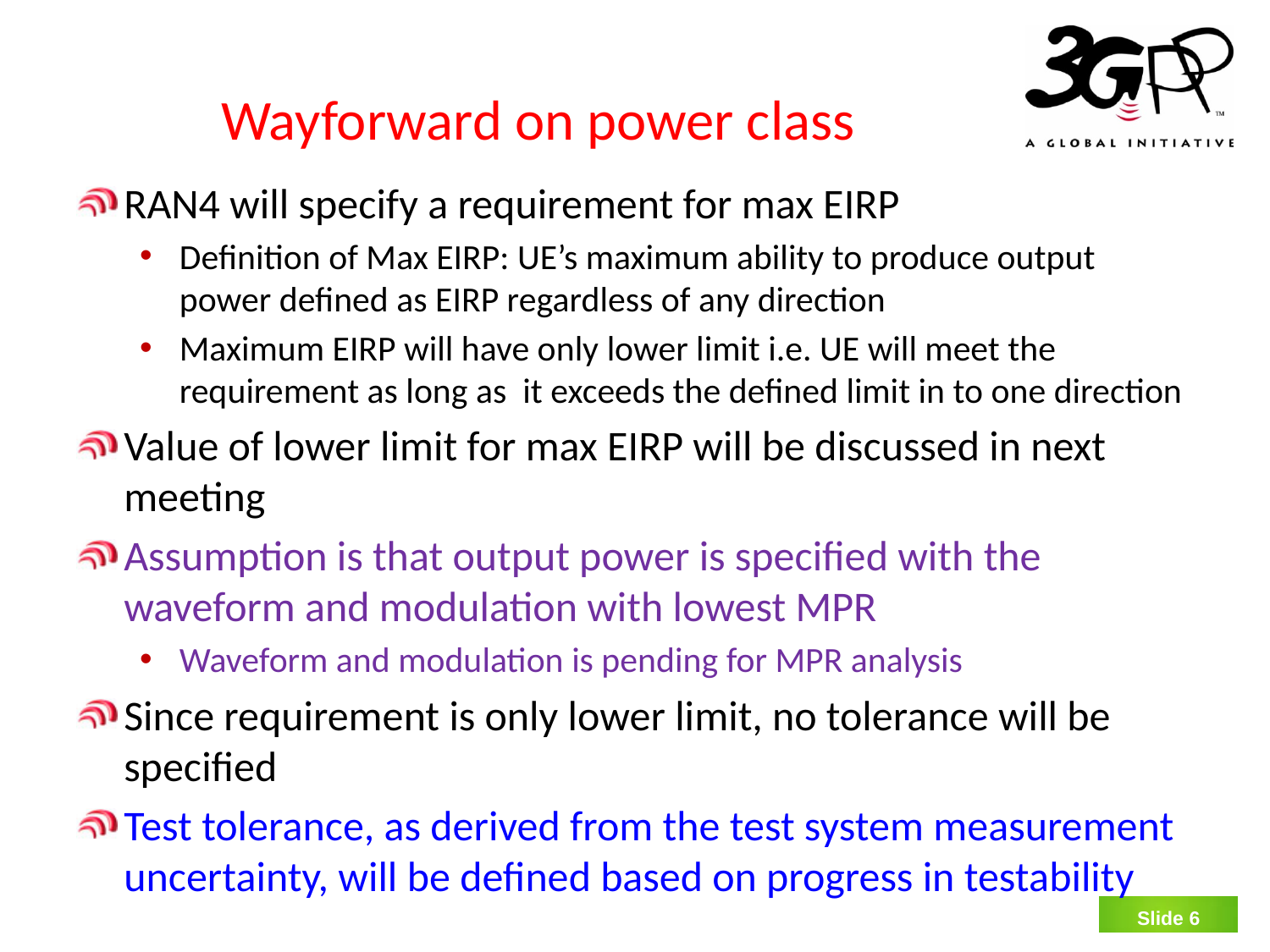

# Wayforward on power class
RAN4 will specify a requirement for max EIRP
Definition of Max EIRP: UE’s maximum ability to produce output power defined as EIRP regardless of any direction
Maximum EIRP will have only lower limit i.e. UE will meet the requirement as long as  it exceeds the defined limit in to one direction
Value of lower limit for max EIRP will be discussed in next meeting
Assumption is that output power is specified with the waveform and modulation with lowest MPR
Waveform and modulation is pending for MPR analysis
Since requirement is only lower limit, no tolerance will be specified
Test tolerance, as derived from the test system measurement uncertainty, will be defined based on progress in testability

Slide 6